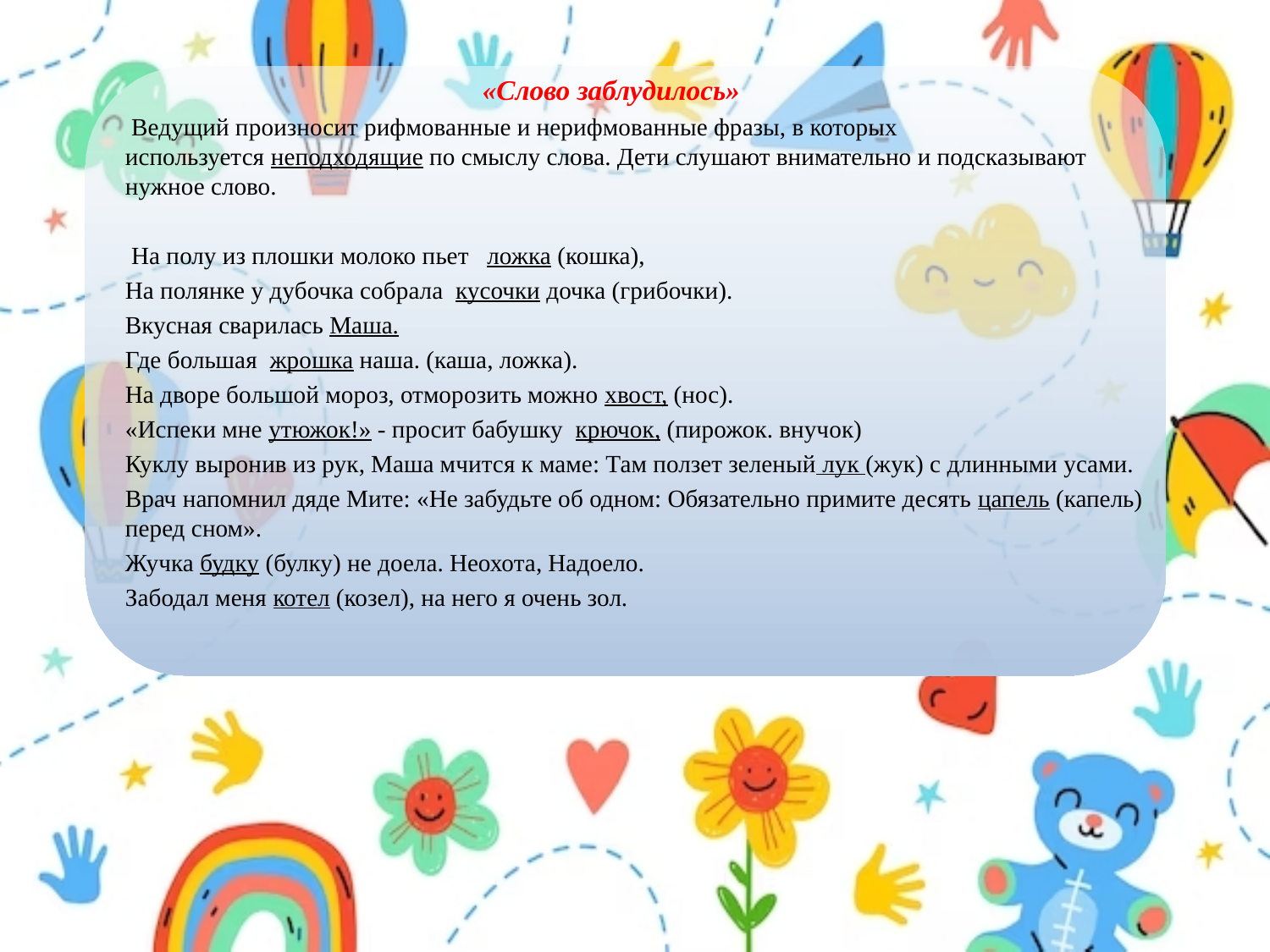

«Слово заблудилось»
 Ведущий произносит рифмованные и нерифмованные фразы, в которых используется неподходящие по смыслу слова. Дети слушают внимательно и подсказывают нужное слово.

 На полу из плошки молоко пьет   ложка (кошка),
На полянке у дубочка собрала  кусочки дочка (грибочки).
Вкусная сварилась Маша.
Где большая  жрошка наша. (каша, ложка).
На дворе большой мороз, отморозить можно хвост, (нос).
«Испеки мне утюжок!» - просит бабушку  крючок, (пирожок. внучок)
Куклу выронив из рук, Маша мчится к маме: Там ползет зеленый лук (жук) с длинными усами.
Врач напомнил дяде Мите: «Не забудьте об одном: Обязательно примите десять цапель (капель) перед сном».
Жучка будку (булку) не доела. Неохота, Надоело.
Забодал меня котел (козел), на него я очень зол.